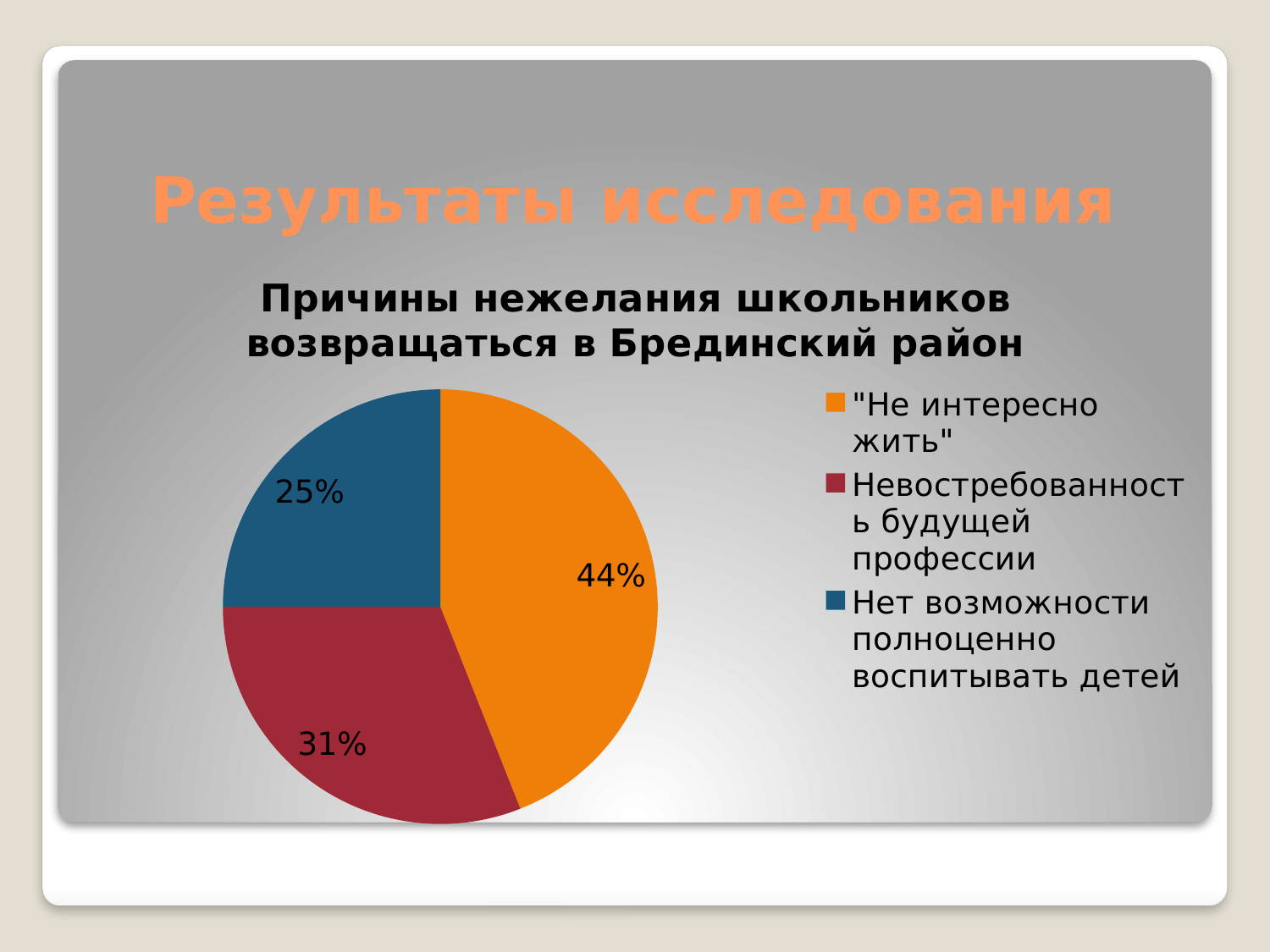

# Результаты исследования

### Chart:

| Category | Причины нежелания школьников возвращаться в Брединский район |
|---|---|
| "Не интересно жить" | 0.44 |
| Невостребованность будущей профессии | 0.31 |
| Нет возможности полноценно воспитывать детей | 0.25 |